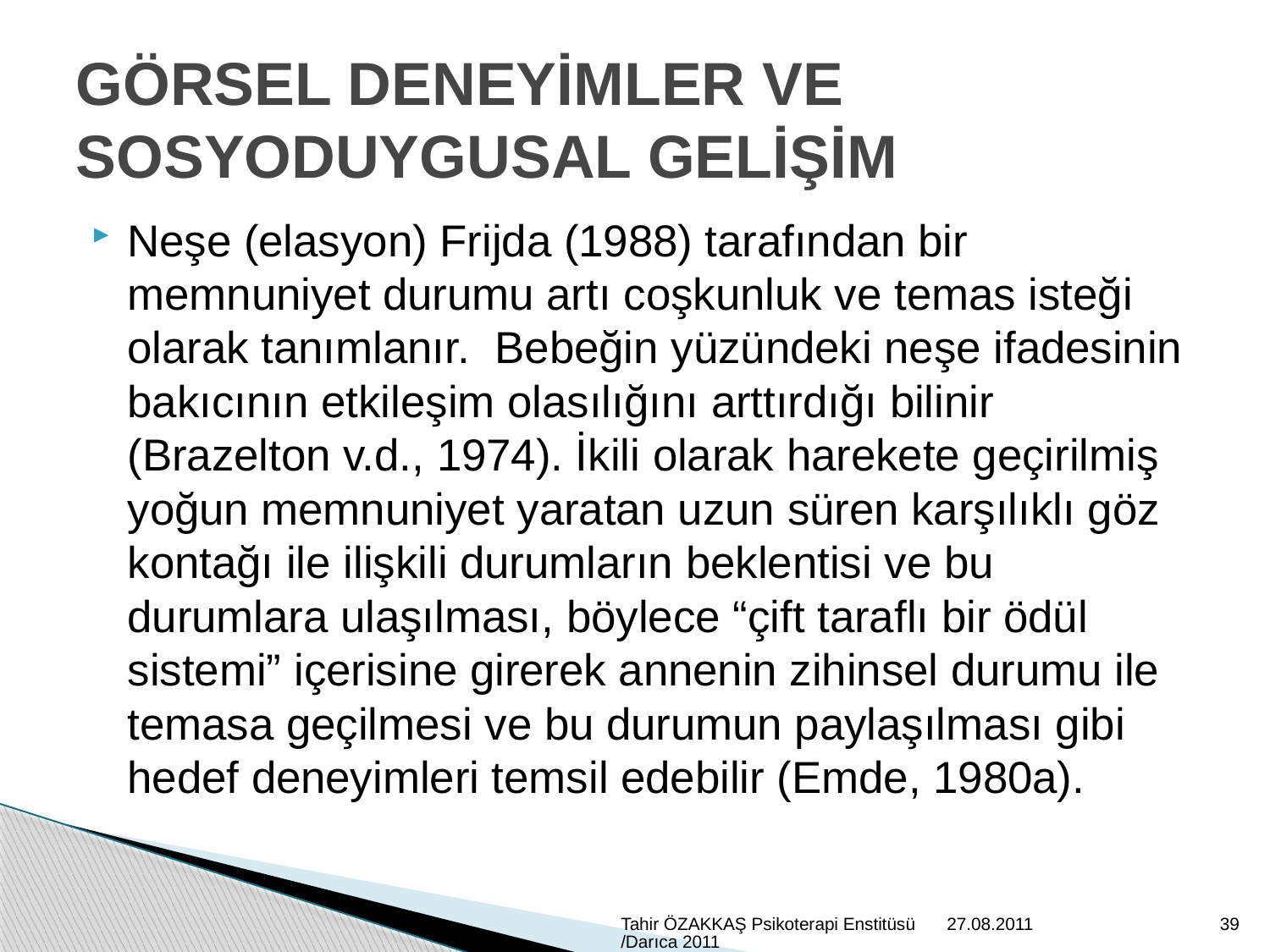

# GÖRSEL DENEYİMLER VE SOSYODUYGUSAL GELİŞİM
Neşe (elasyon) Frijda (1988) tarafından bir memnuniyet durumu artı coşkunluk ve temas isteği olarak tanımlanır.  Bebeğin yüzündeki neşe ifadesinin bakıcının etkileşim olasılığını arttırdığı bilinir (Brazelton v.d., 1974). İkili olarak harekete geçirilmiş yoğun memnuniyet yaratan uzun süren karşılıklı göz kontağı ile ilişkili durumların beklentisi ve bu durumlara ulaşılması, böylece “çift taraflı bir ödül sistemi” içerisine girerek annenin zihinsel durumu ile temasa geçilmesi ve bu durumun paylaşılması gibi hedef deneyimleri temsil edebilir (Emde, 1980a).
Tahir ÖZAKKAŞ Psikoterapi Enstitüsü /Darıca 2011
27.08.2011
39